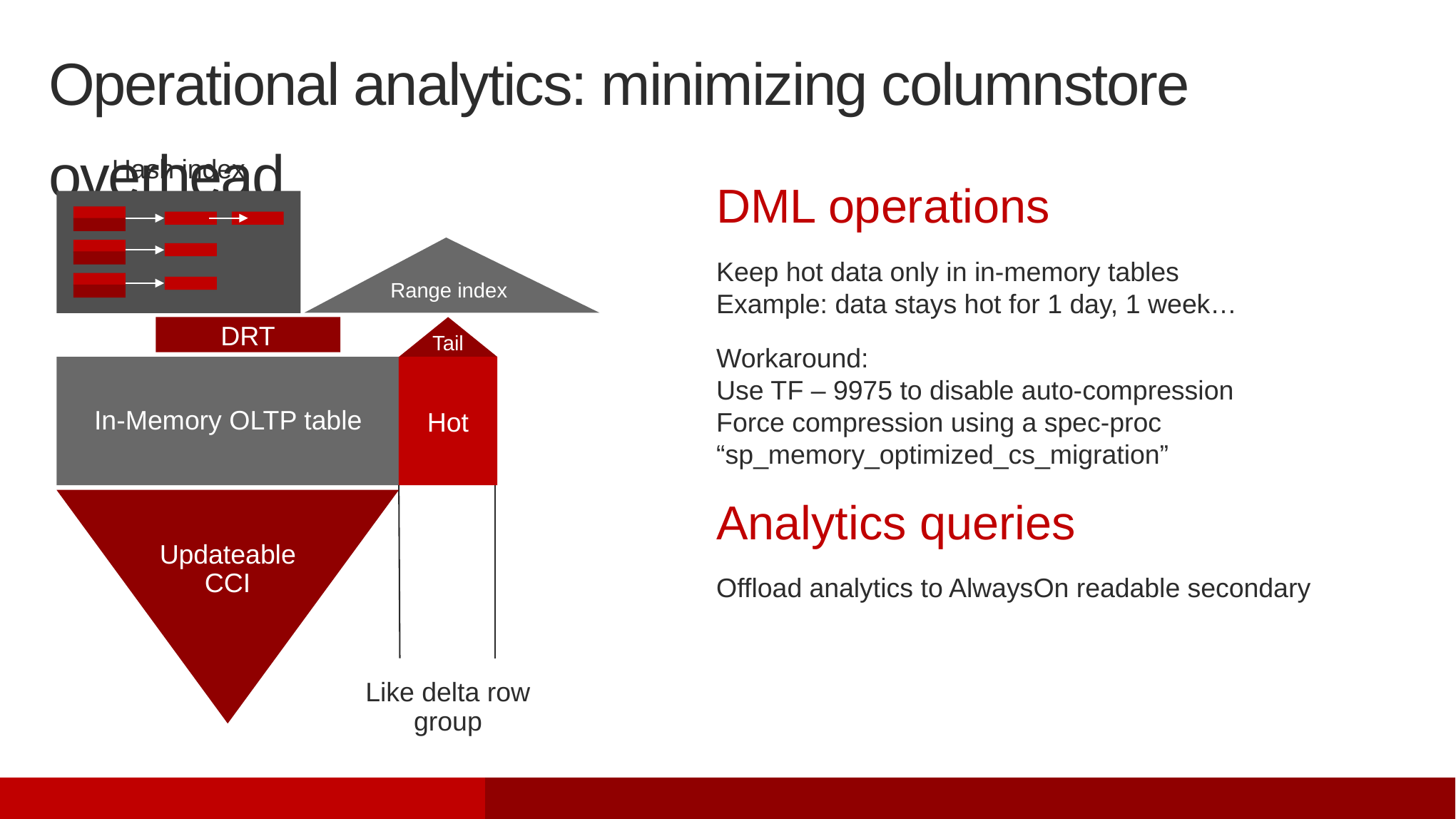

# Operational analytics: minimizing columnstore overhead
Hash index

Range index

DRT
Tail
Updateable CCI
In-Memory OLTP table
Hot
Like delta row group
DML operations
Keep hot data only in in-memory tables
Example: data stays hot for 1 day, 1 week…
Workaround:
Use TF – 9975 to disable auto-compression
Force compression using a spec-proc
“sp_memory_optimized_cs_migration”
Analytics queries
Offload analytics to AlwaysOn readable secondary